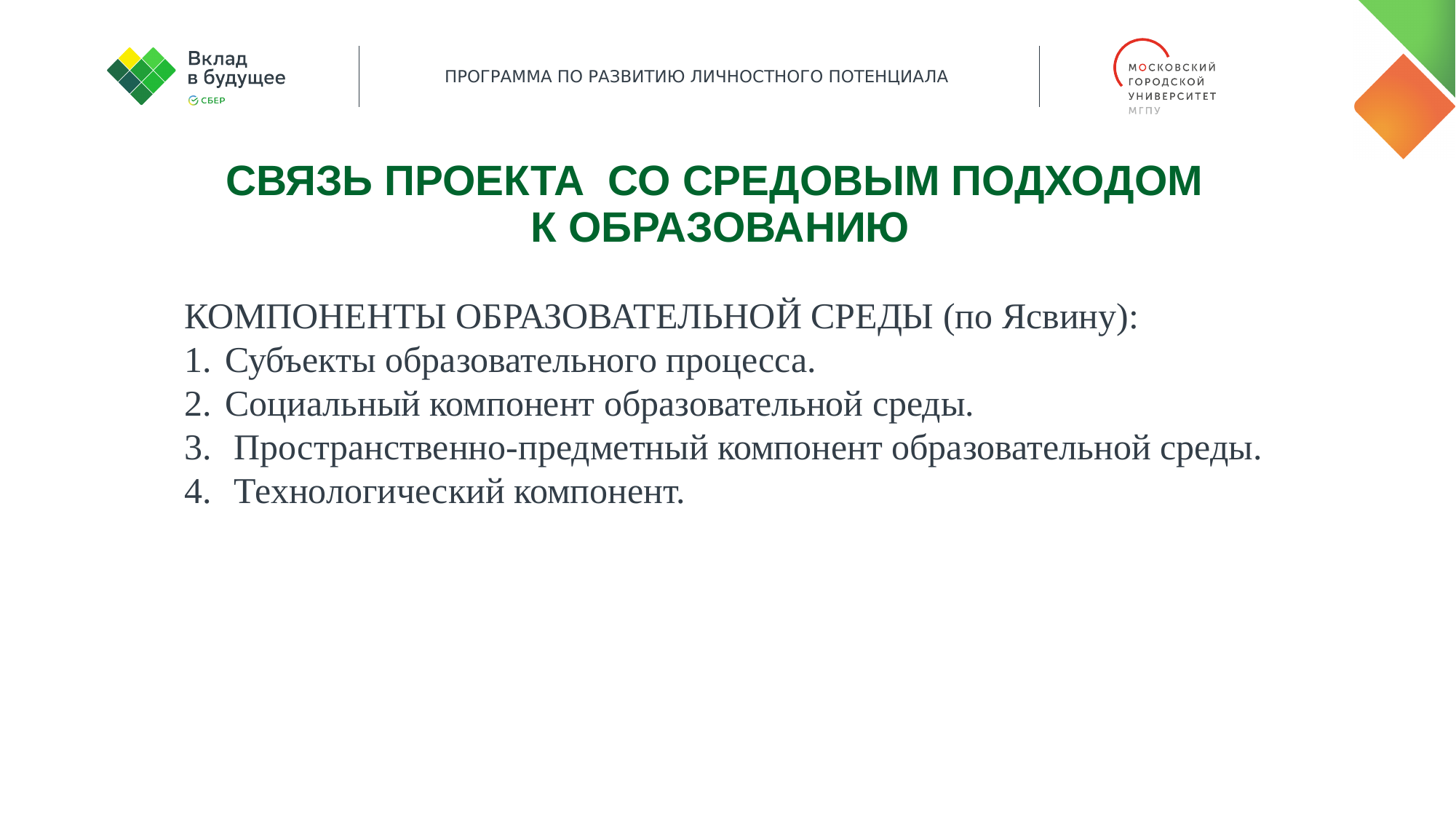

Связь проекта  со средовым подходом
к образованию
КОМПОНЕНТЫ ОБРАЗОВАТЕЛЬНОЙ СРЕДЫ (по Ясвину):
Субъекты образовательного процесса.
Социальный компонент образовательной среды.
 Пространственно-предметный компонент образовательной среды.
 Технологический компонент.